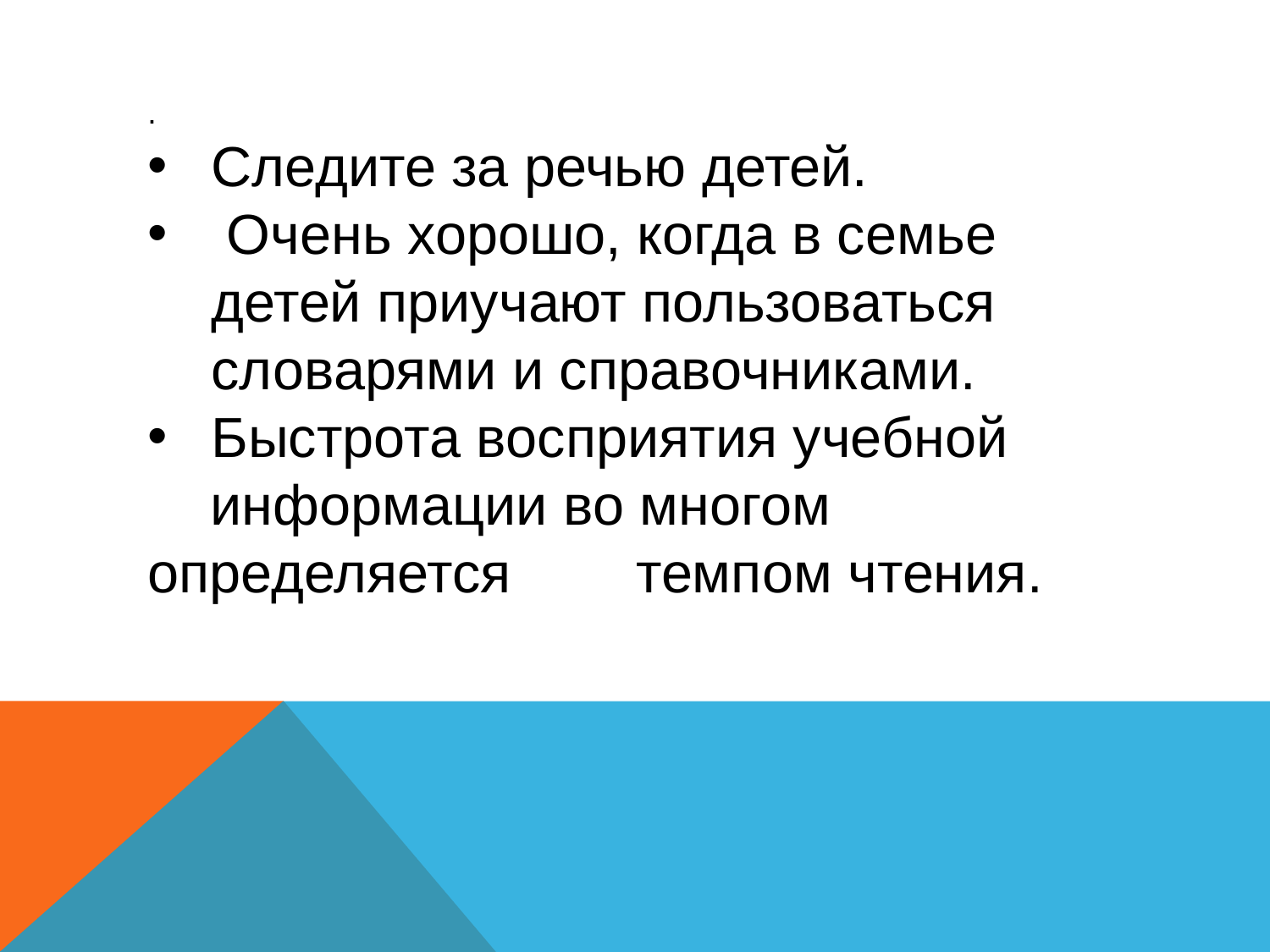

.
Следите за речью детей.
 Очень хорошо, когда в семье детей приучают пользоваться словарями и справочниками.
Быстрота восприятия учебной
    информации во многом определяется        темпом чтения.